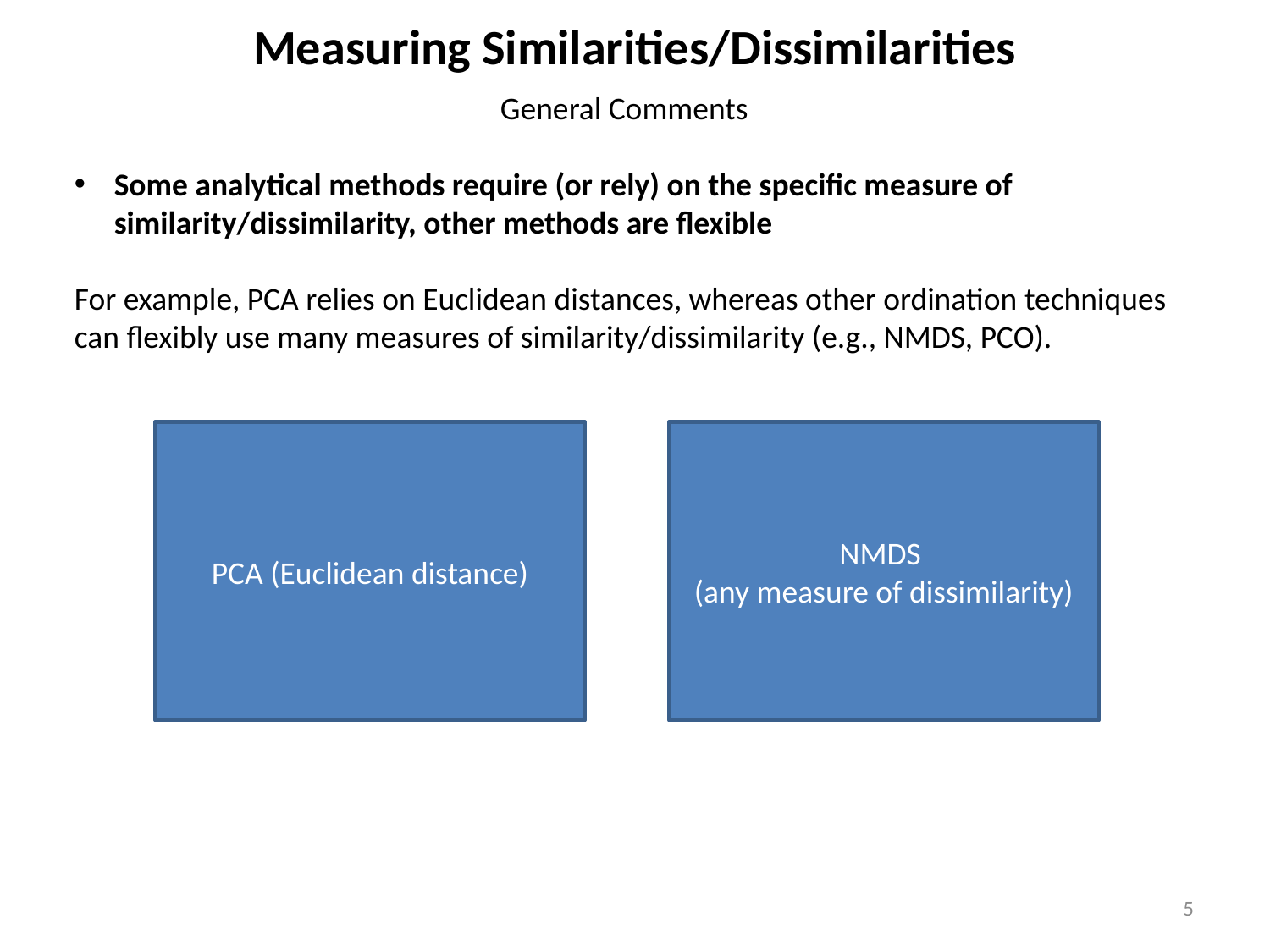

Measuring Similarities/Dissimilarities
General Comments

Some analytical methods require (or rely) on the specific measure of similarity/dissimilarity, other methods are flexible

For example, PCA relies on Euclidean distances, whereas other ordination techniques can flexibly use many measures of similarity/dissimilarity (e.g., NMDS, PCO).
PCA (Euclidean distance)
NMDS
(any measure of dissimilarity)
5